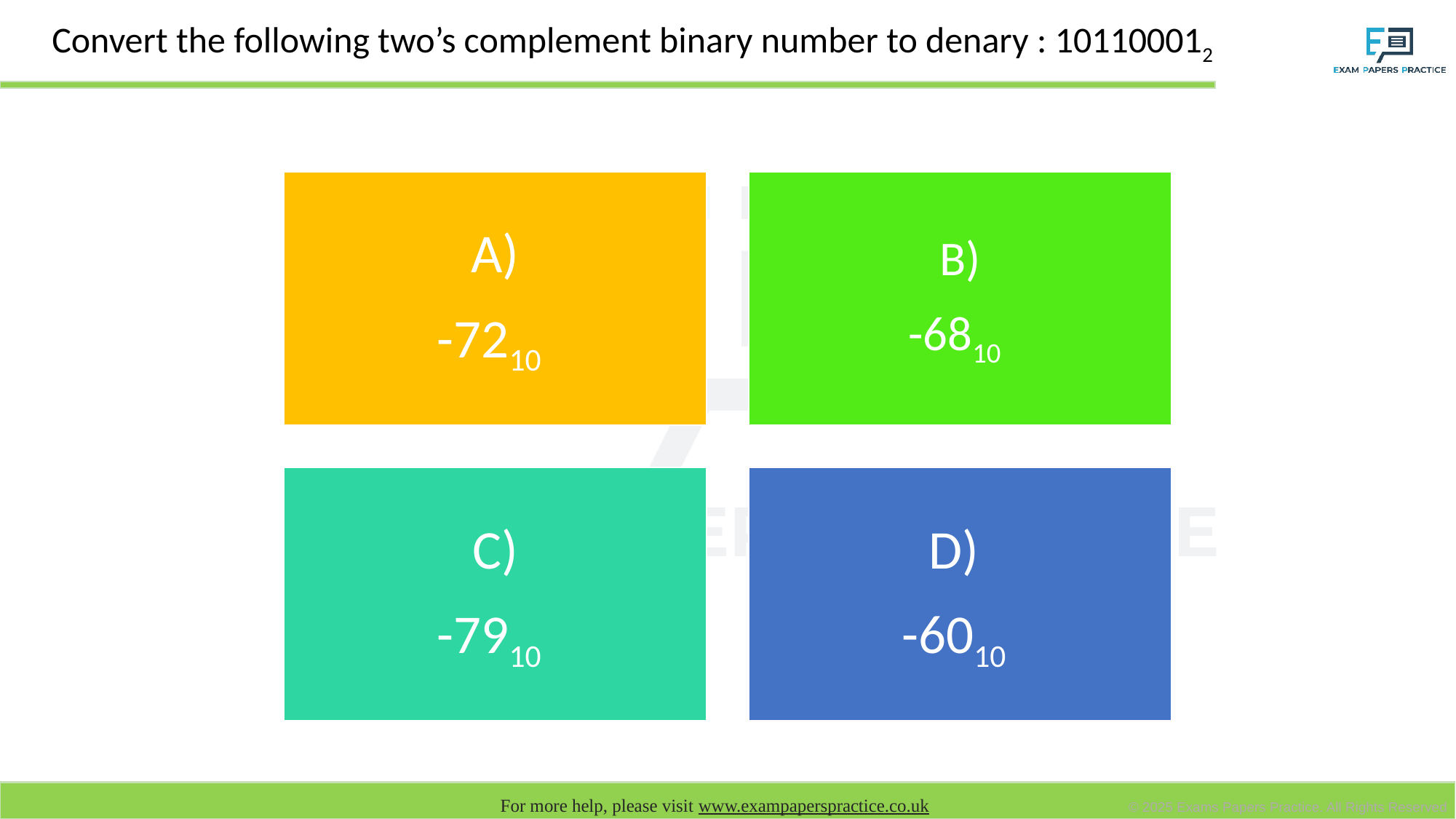

# Convert the following two’s complement binary number to denary : 101100012
A)
-7210
B)
-6810
C)
-7910
D)
-6010